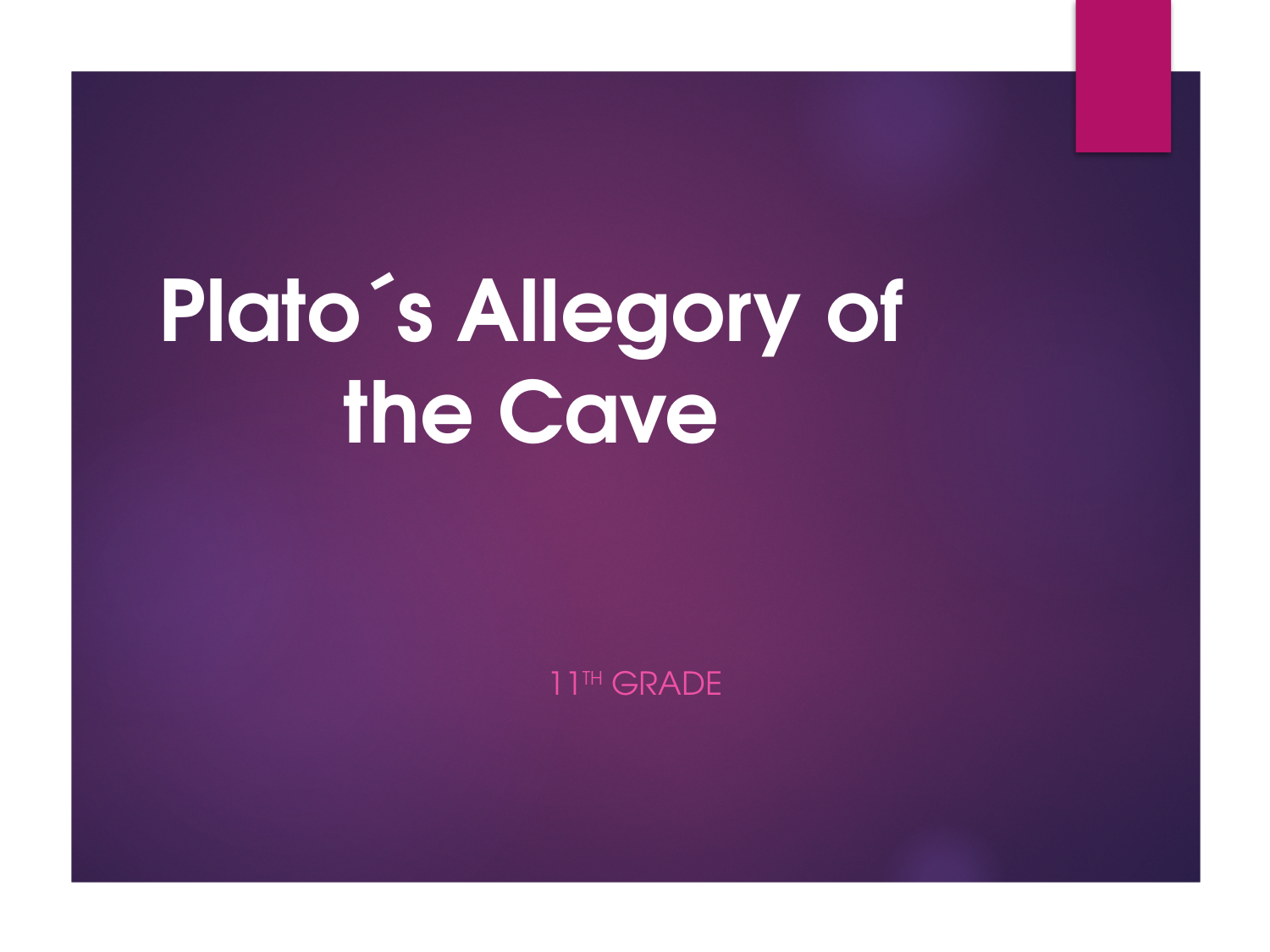

# Plato´s Allegory of the Cave
11TH GRADE